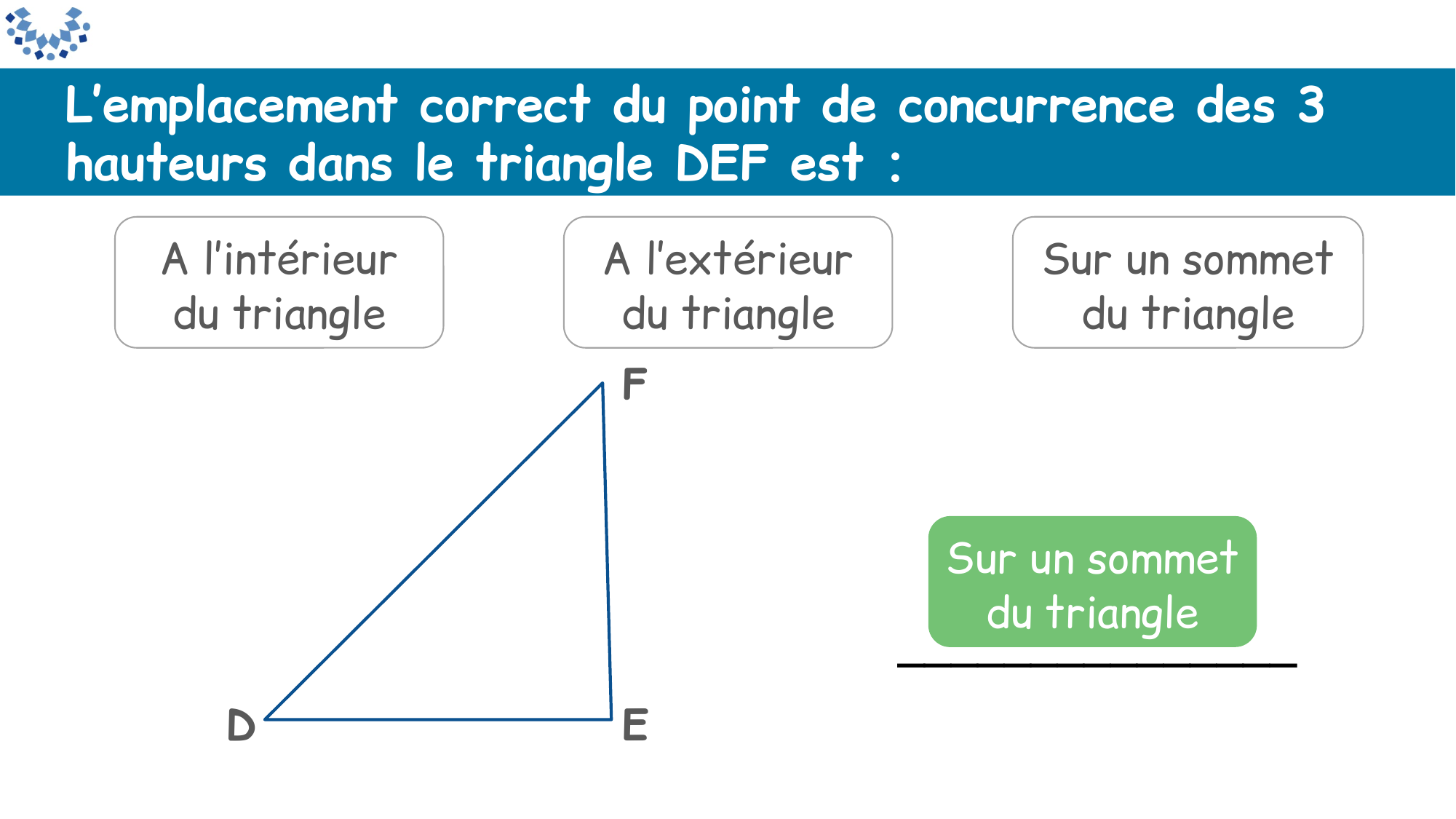

L’emplacement correct du point de concurrence des 3 hauteurs dans le triangle DEF est :
A l’intérieur du triangle
A l’extérieur du triangle
Sur un sommet du triangle
F

Sur un sommet du triangle
 _______________
D
E